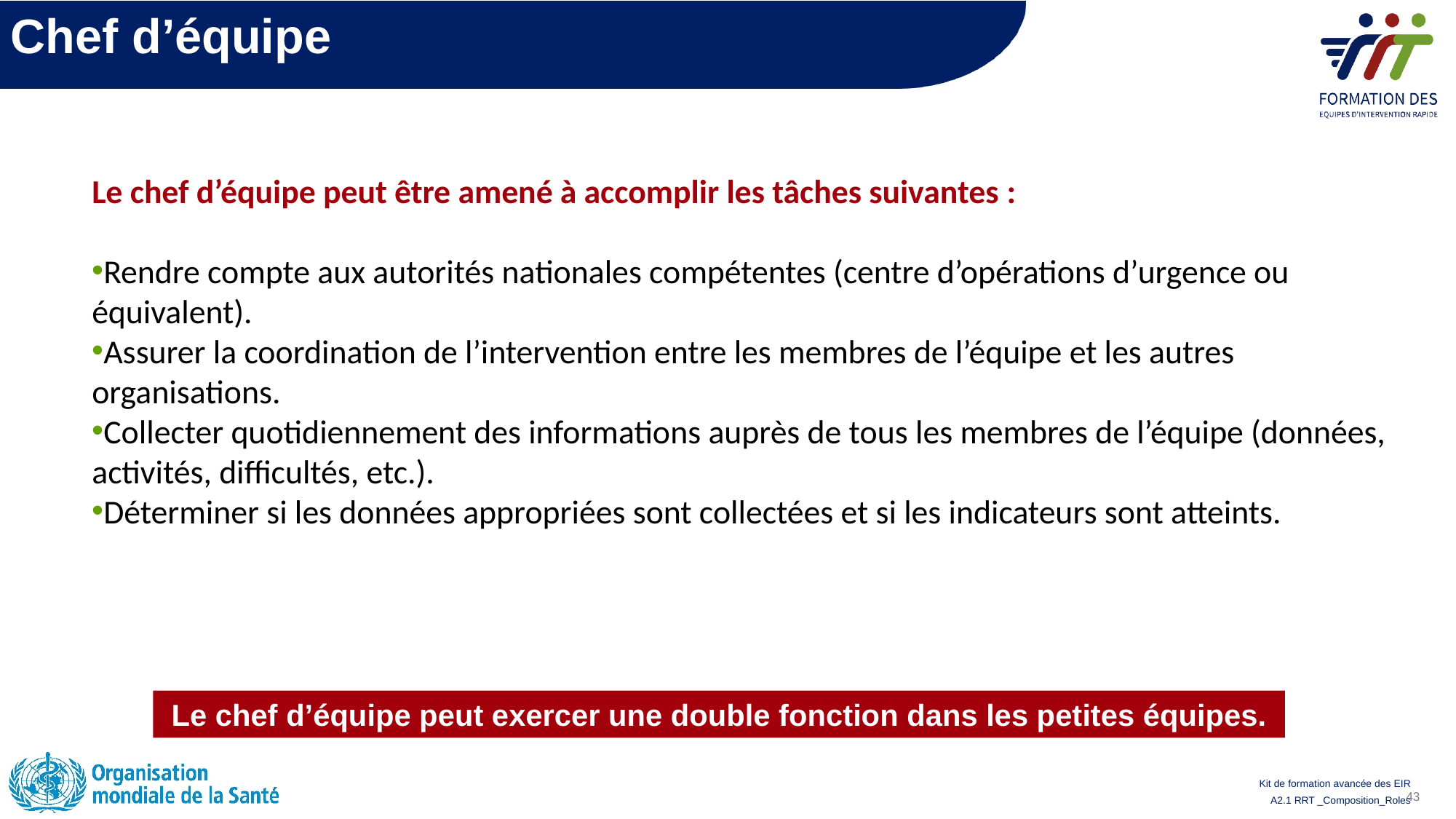

Chef d’équipe
Le chef d’équipe peut être amené à accomplir les tâches suivantes :
Rendre compte aux autorités nationales compétentes (centre d’opérations d’urgence ou équivalent).
Assurer la coordination de l’intervention entre les membres de l’équipe et les autres organisations.
Collecter quotidiennement des informations auprès de tous les membres de l’équipe (données, activités, difficultés, etc.).
Déterminer si les données appropriées sont collectées et si les indicateurs sont atteints.
Le chef d’équipe peut exercer une double fonction dans les petites équipes.